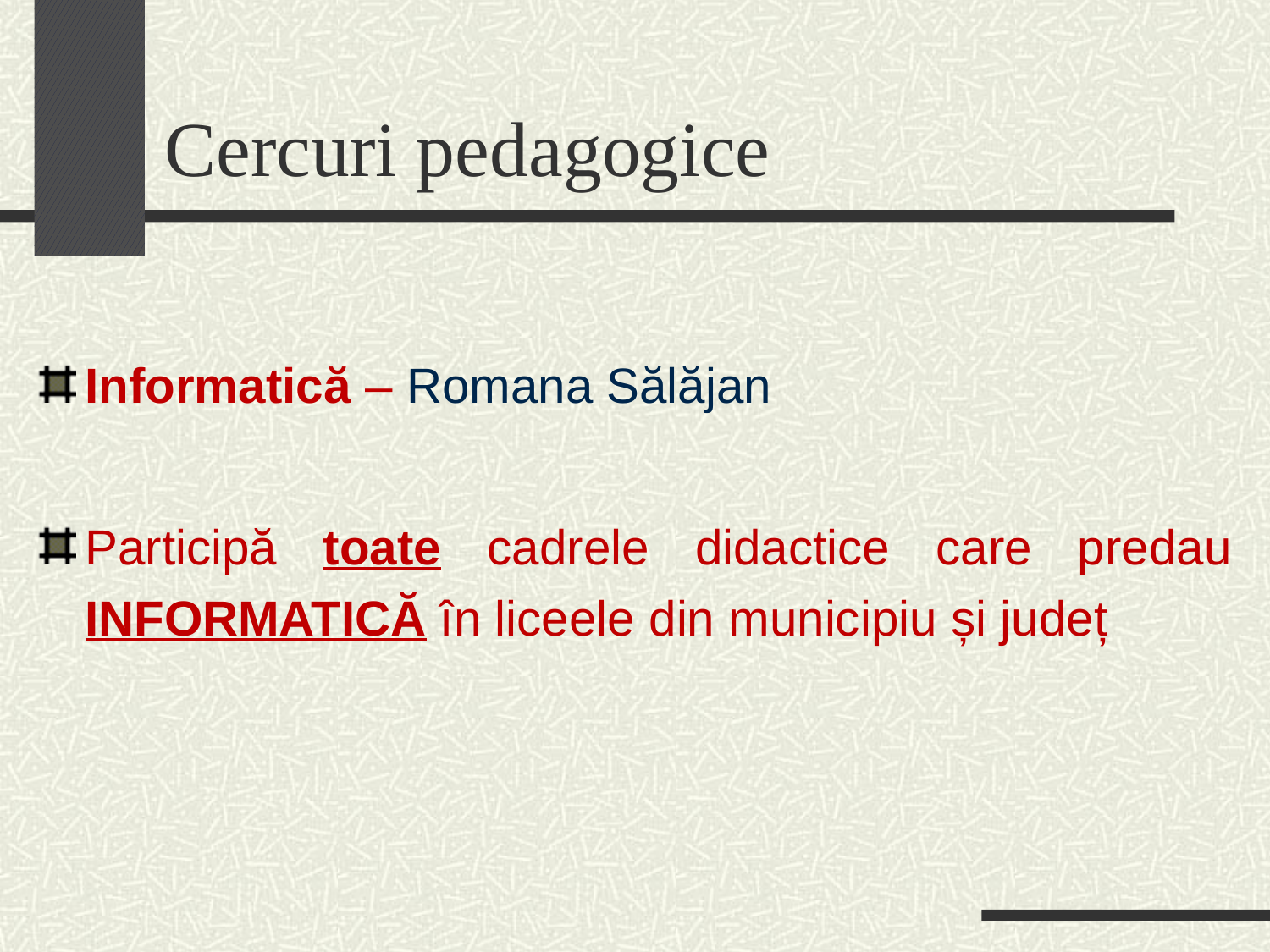

# Cercuri pedagogice

Informatică – Romana Sălăjan

Participă toate cadrele didactice care predau INFORMATICĂ în liceele din municipiu și județ